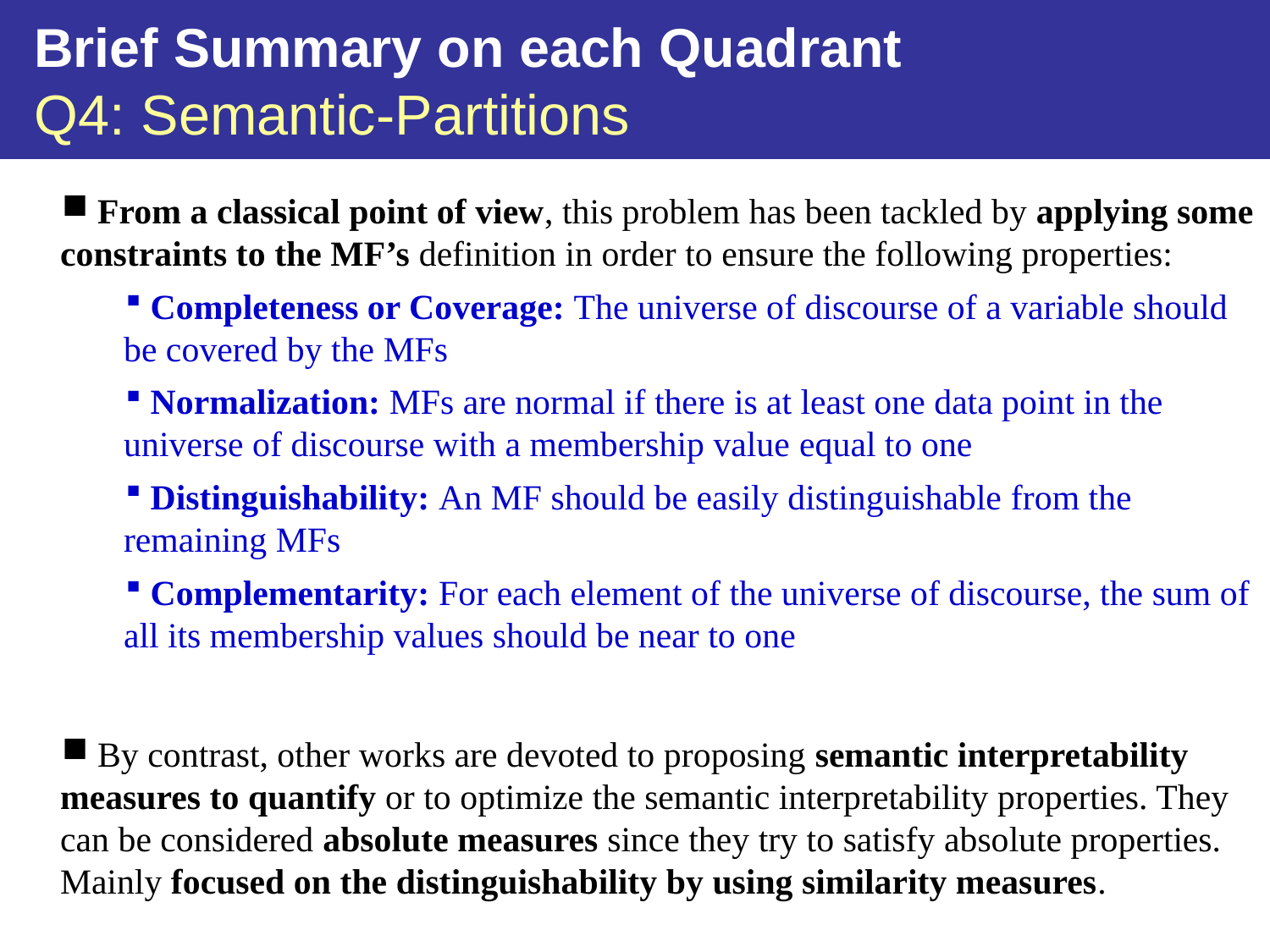

Brief Summary on each Quadrant
 Q4: Semantic-Partitions
 From a classical point of view, this problem has been tackled by applying some constraints to the MF’s definition in order to ensure the following properties:
 Completeness or Coverage: The universe of discourse of a variable should be covered by the MFs
 Normalization: MFs are normal if there is at least one data point in the universe of discourse with a membership value equal to one
 Distinguishability: An MF should be easily distinguishable from the remaining MFs
 Complementarity: For each element of the universe of discourse, the sum of all its membership values should be near to one

 By contrast, other works are devoted to proposing semantic interpretability measures to quantify or to optimize the semantic interpretability properties. They can be considered absolute measures since they try to satisfy absolute properties. Mainly focused on the distinguishability by using similarity measures.